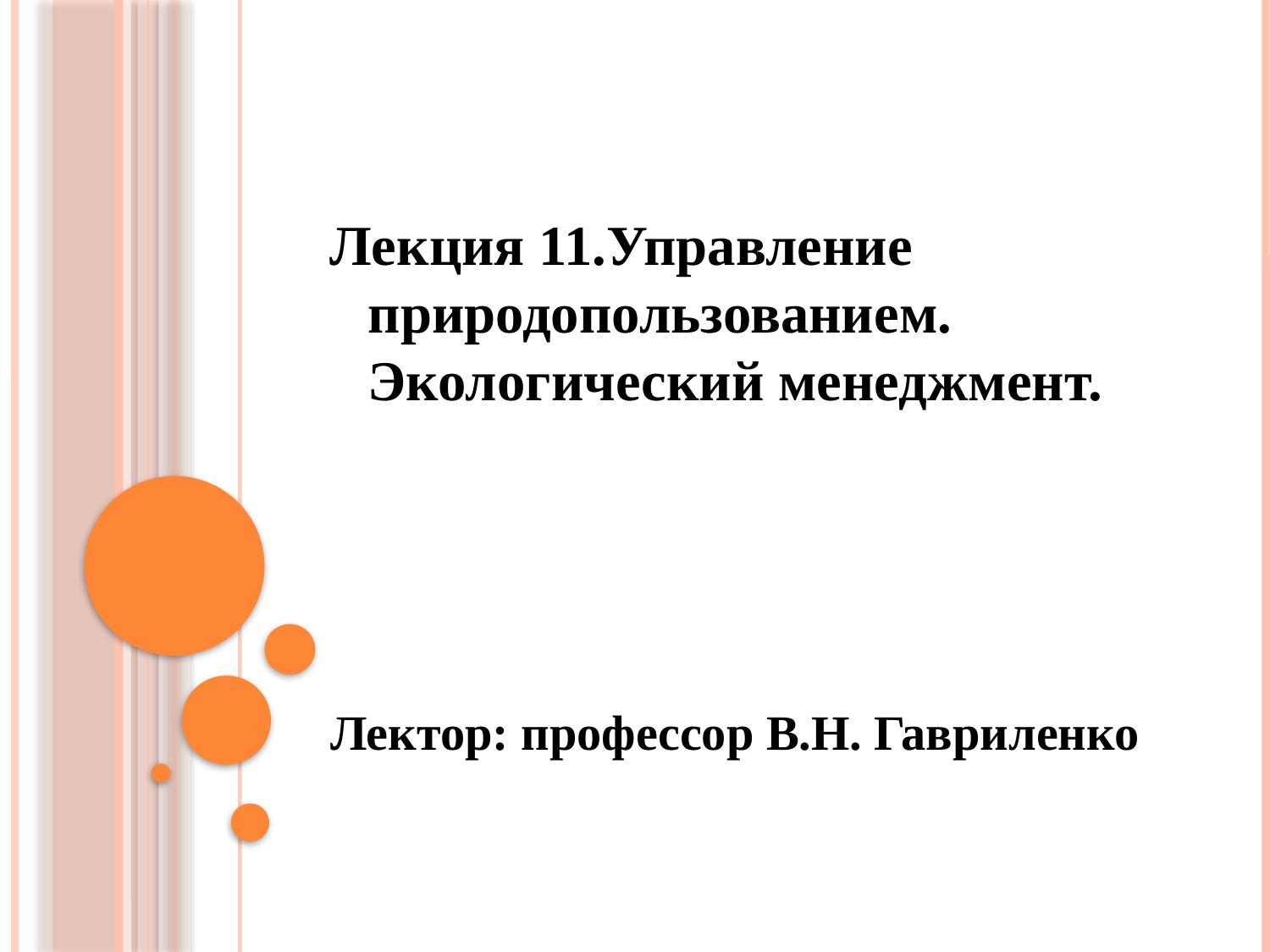

# Лекция 11.Управление природопользованием. Экологический менеджмент.
Лектор: профессор В.Н. Гавриленко